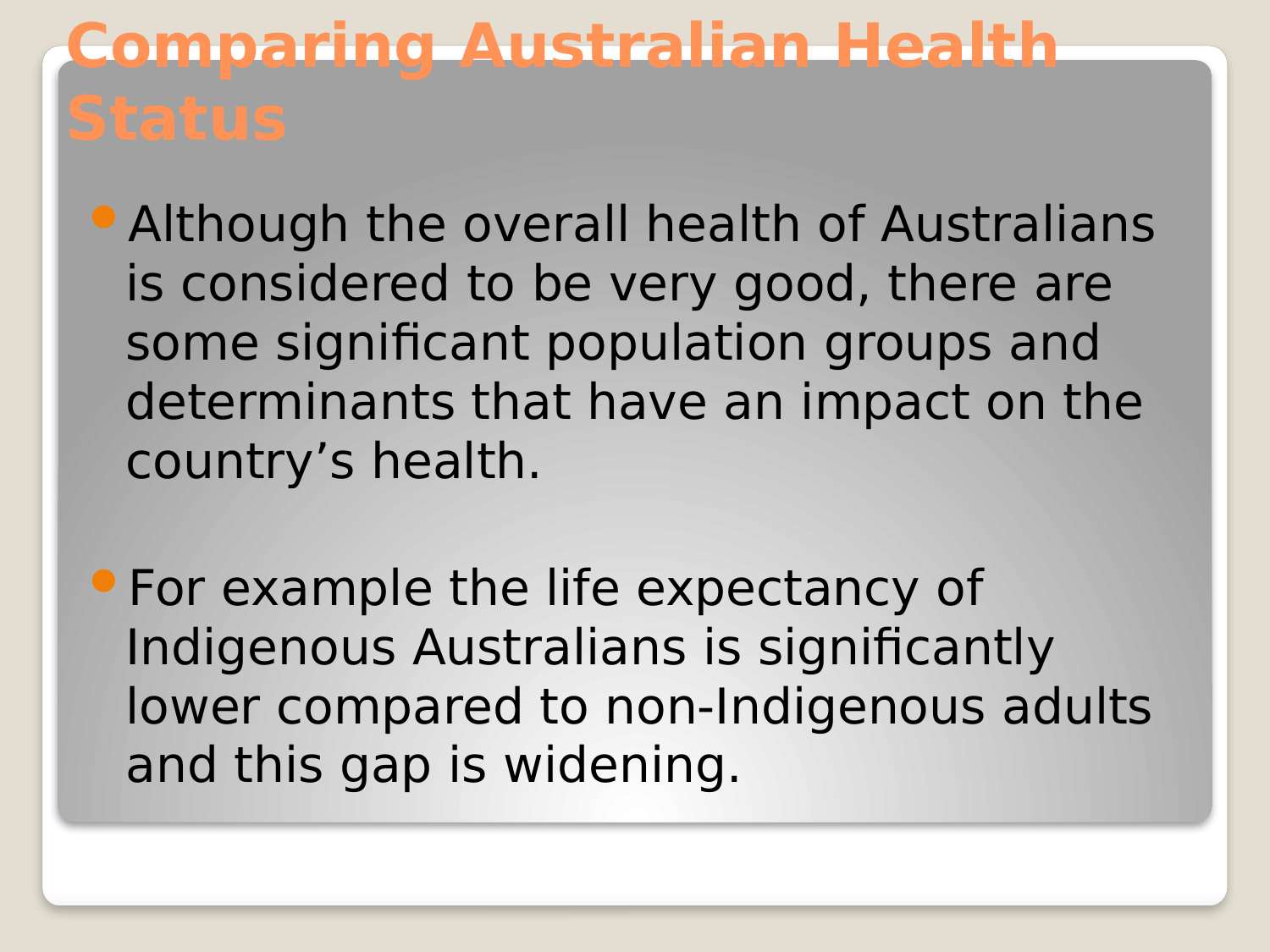

# Comparing Australian Health Status
Although the overall health of Australians is considered to be very good, there are some significant population groups and determinants that have an impact on the country’s health.

For example the life expectancy of Indigenous Australians is significantly lower compared to non-Indigenous adults and this gap is widening.